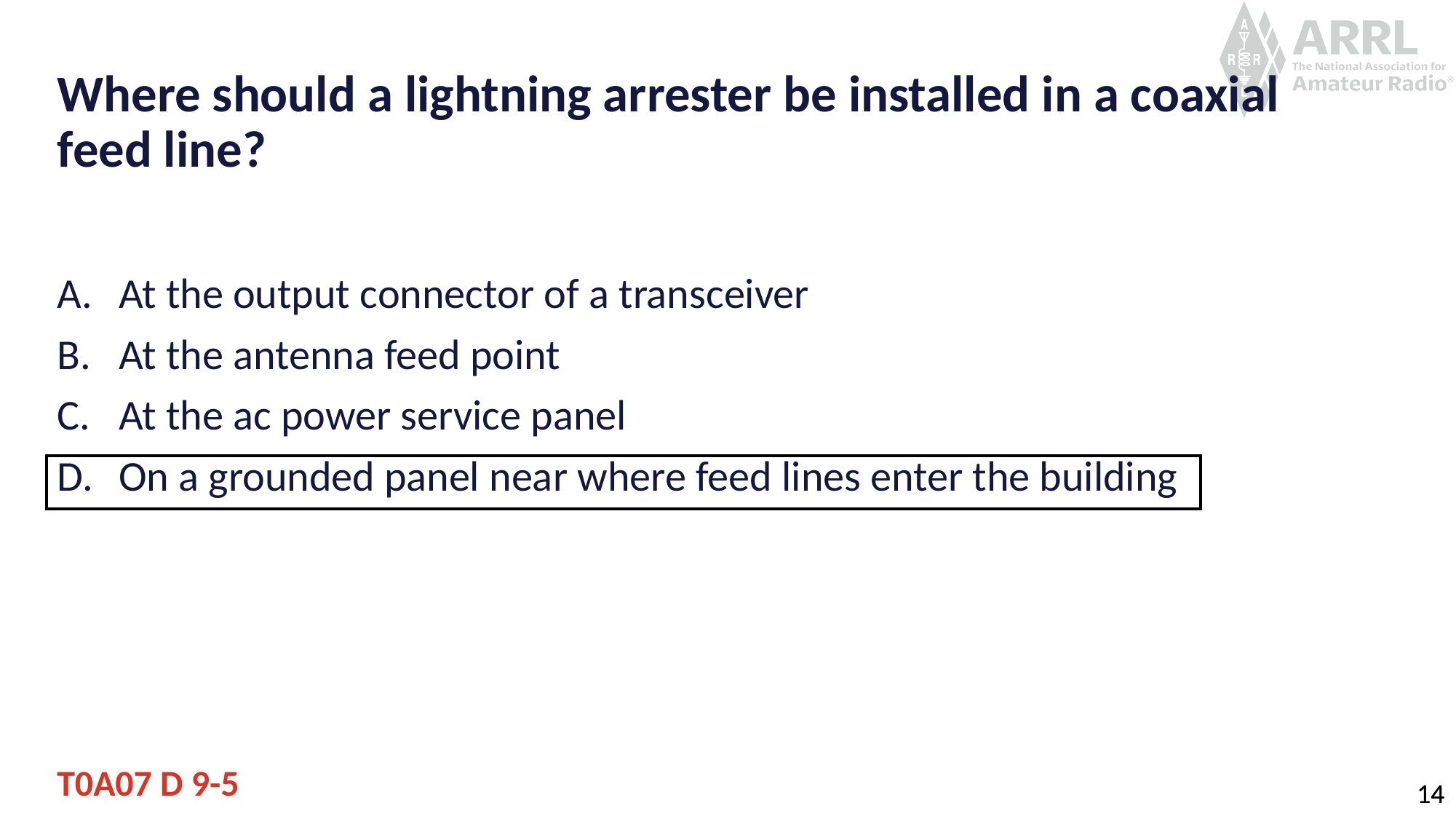

# Where should a lightning arrester be installed in a coaxial feed line?
At the output connector of a transceiver
At the antenna feed point
At the ac power service panel
On a grounded panel near where feed lines enter the building

T0A07 D 9-5